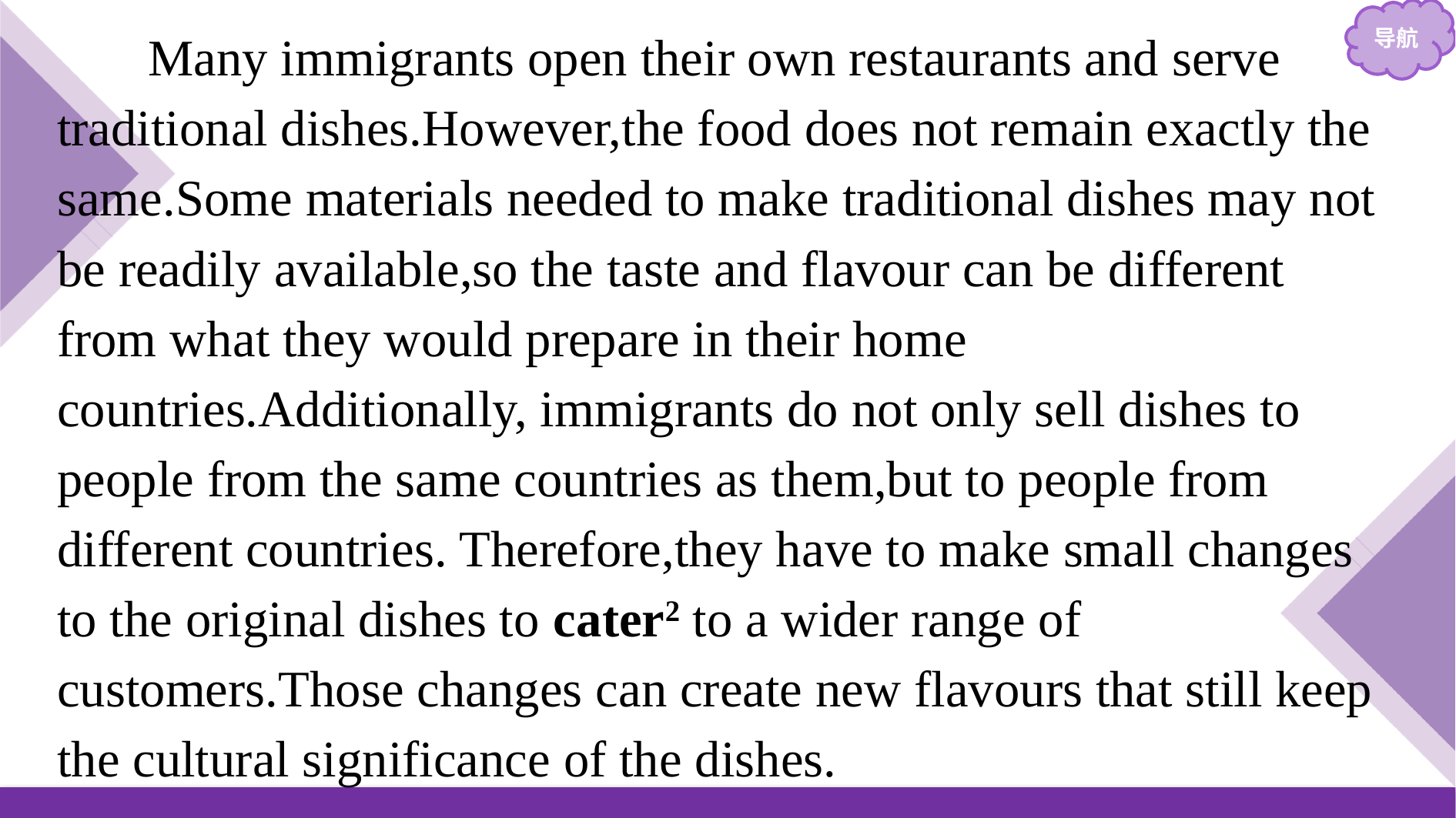

Many immigrants open their own restaurants and serve traditional dishes.However,the food does not remain exactly the same.Some materials needed to make traditional dishes may not be readily available,so the taste and flavour can be different from what they would prepare in their home countries.Additionally, immigrants do not only sell dishes to people from the same countries as them,but to people from different countries. Therefore,they have to make small changes to the original dishes to cater2 to a wider range of customers.Those changes can create new flavours that still keep the cultural significance of the dishes.